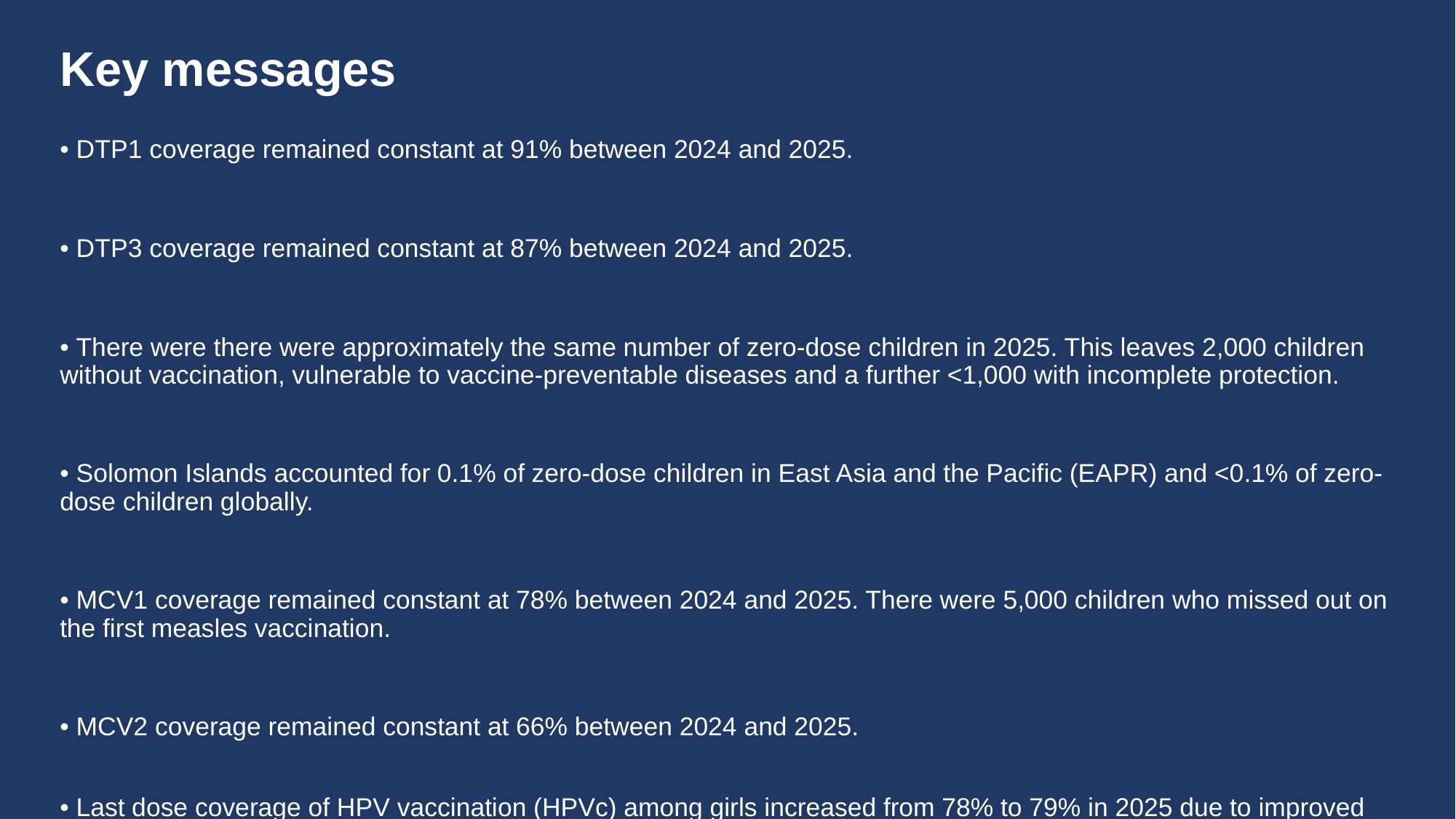

# Key messages
• DTP1 coverage remained constant at 91% between 2024 and 2025.

• DTP3 coverage remained constant at 87% between 2024 and 2025.

• There were there were approximately the same number of zero-dose children in 2025. This leaves 2,000 children without vaccination, vulnerable to vaccine-preventable diseases and a further <1,000 with incomplete protection.

• Solomon Islands accounted for 0.1% of zero-dose children in East Asia and the Pacific (EAPR) and <0.1% of zero-dose children globally.

• MCV1 coverage remained constant at 78% between 2024 and 2025. There were 5,000 children who missed out on the first measles vaccination.

• MCV2 coverage remained constant at 66% between 2024 and 2025.

• Last dose coverage of HPV vaccination (HPVc) among girls increased from 78% to 79% in 2025 due to improved programme performance.